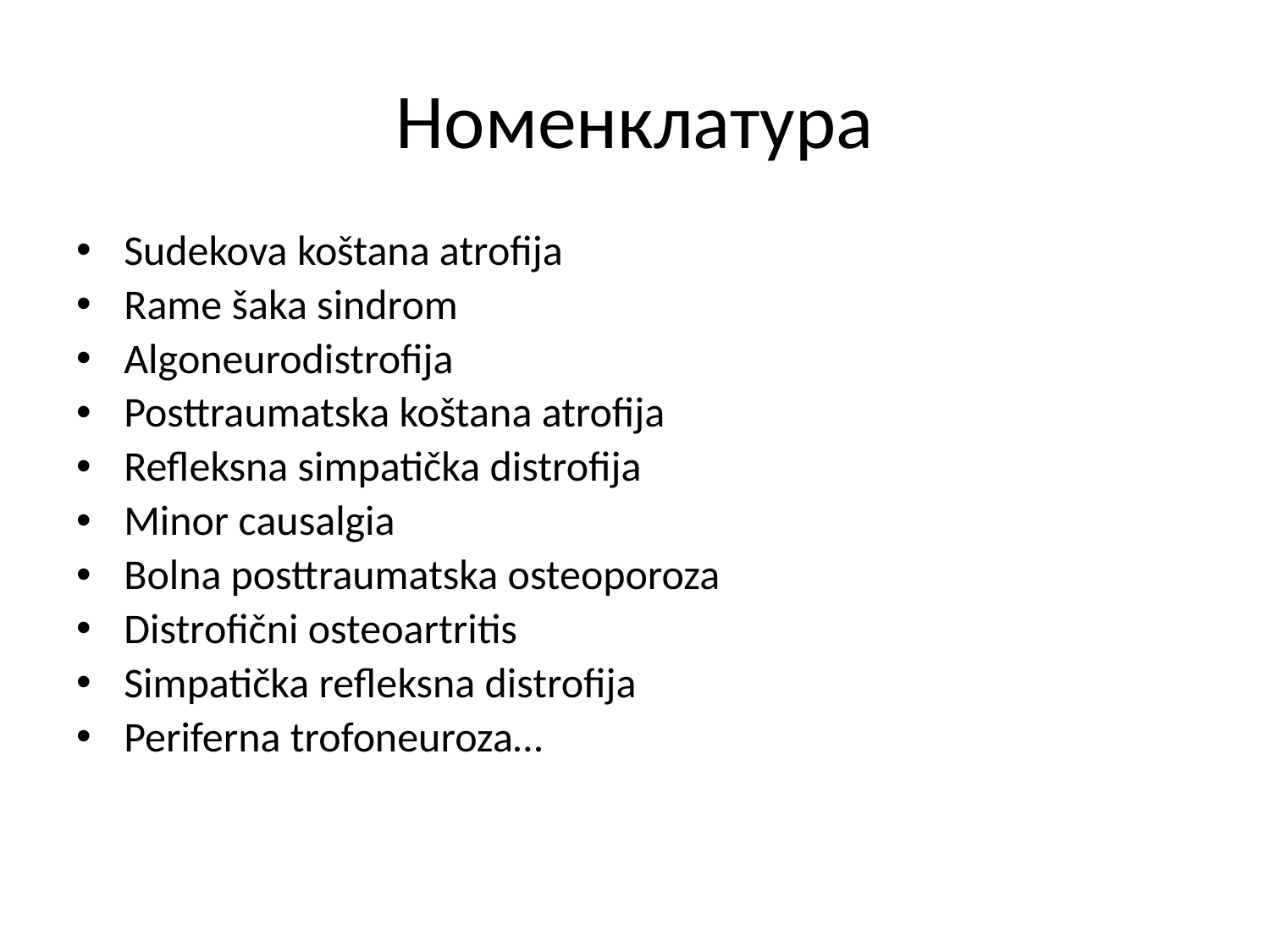

# Номенклатура
Sudekova koštana atrofija
Rame šaka sindrom
Algoneurodistrofija
Posttraumatska koštana atrofija
Refleksna simpatička distrofija
Minor causalgia
Bolna posttraumatska osteoporoza
Distrofični osteoartritis
Simpatička refleksna distrofija
Periferna trofoneuroza…